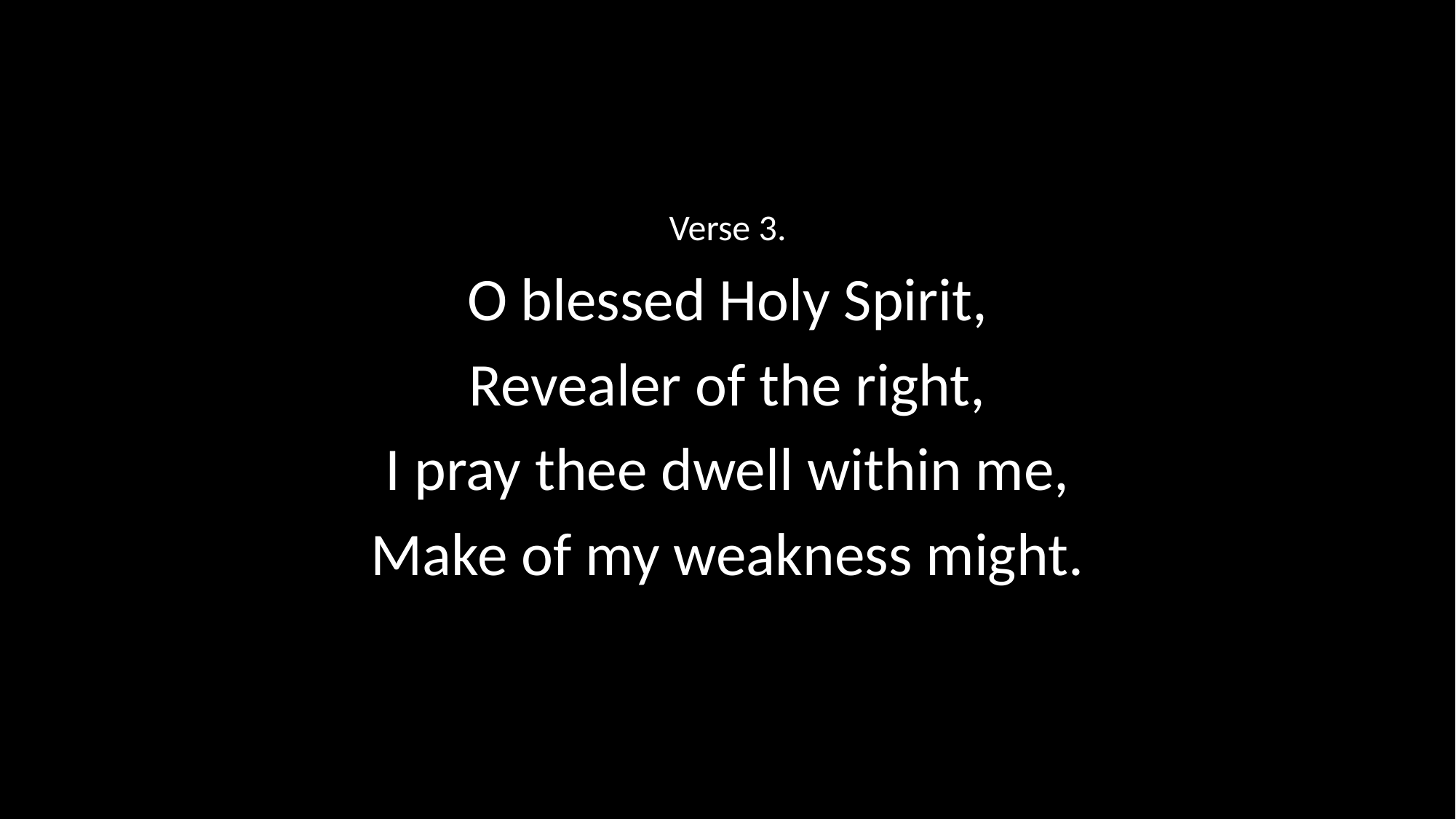

Verse 3.
O blessed Holy Spirit,
Revealer of the right,
I pray thee dwell within me,
Make of my weakness might.